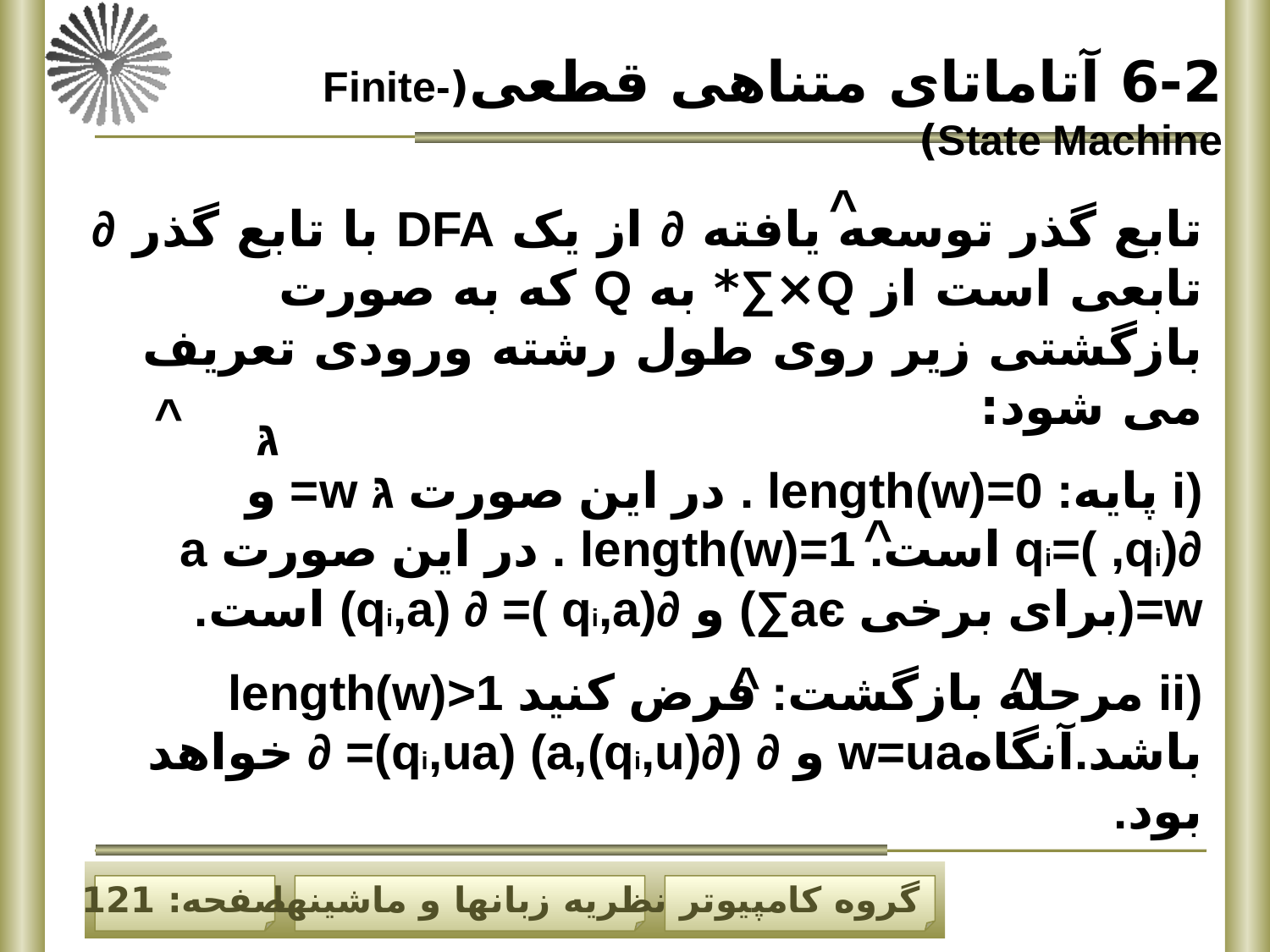

6-2 آتاماتای متناهی قطعی(Finite-State Machine)
^
تابع گذر توسعه یافته ∂ از یک DFA با تابع گذر ∂ تابعی است از Q×∑* به Q که به صورت بازگشتی زیر روی طول رشته ورودی تعریف می شود:
(i پایه: length(w)=0 . در این صورت גּ w= و ∂(qi, )=qi است. length(w)=1 . در این صورت a w=(برای برخی aє∑) و ∂(qi,a )= ∂ (qi,a) است.
(ii مرحله بازگشت: فرض کنید length(w)>1 باشد.آنگاهw=ua و ∂ (∂(qi,u),a) (qi,ua)= ∂ خواهد بود.

^
גּ
^
^
^